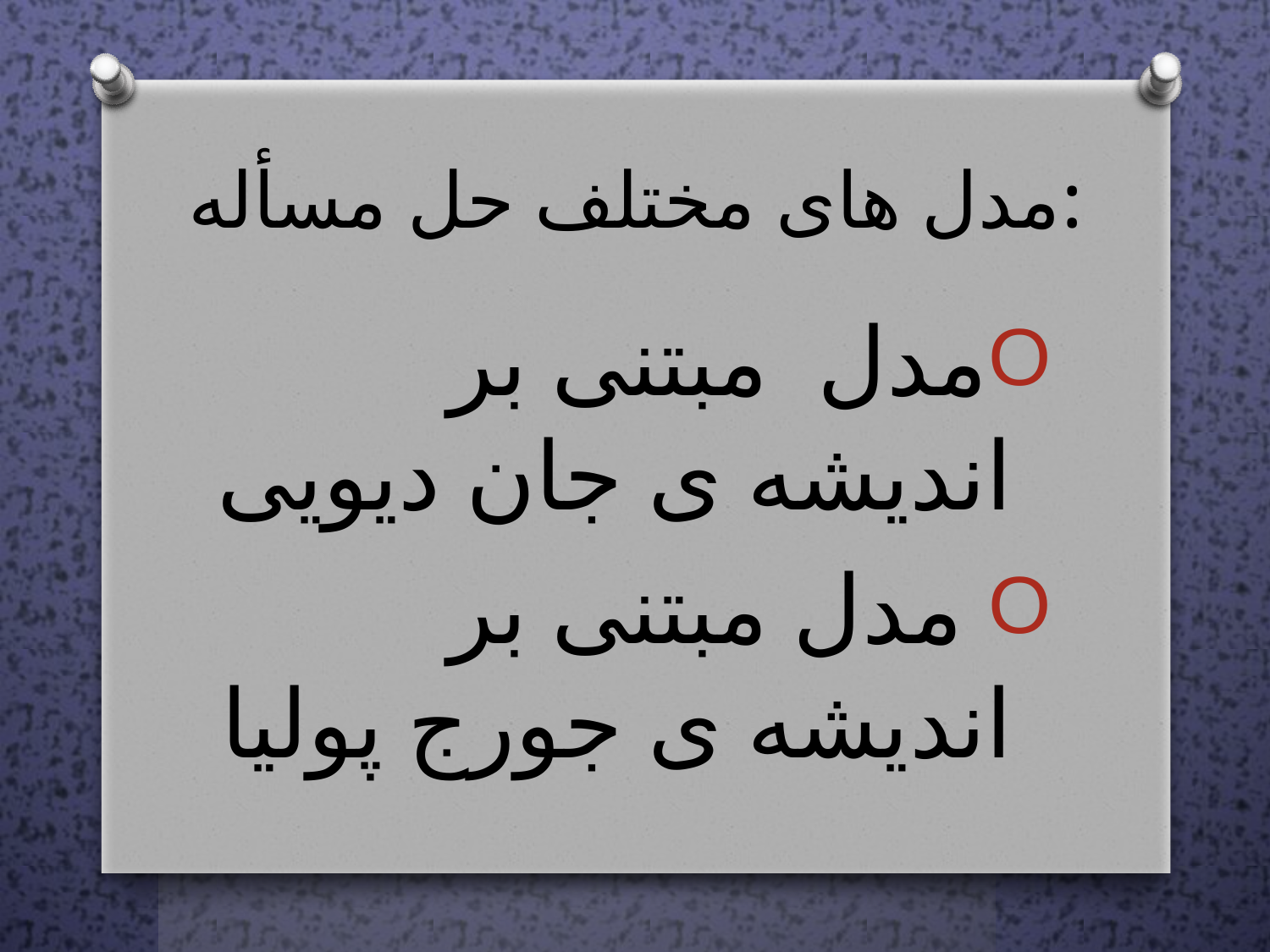

# مدل های مختلف حل مسأله:
مدل  مبتنی بر اندیشه ی جان دیویی
 مدل مبتنی بر اندیشه ی جورج پولیا